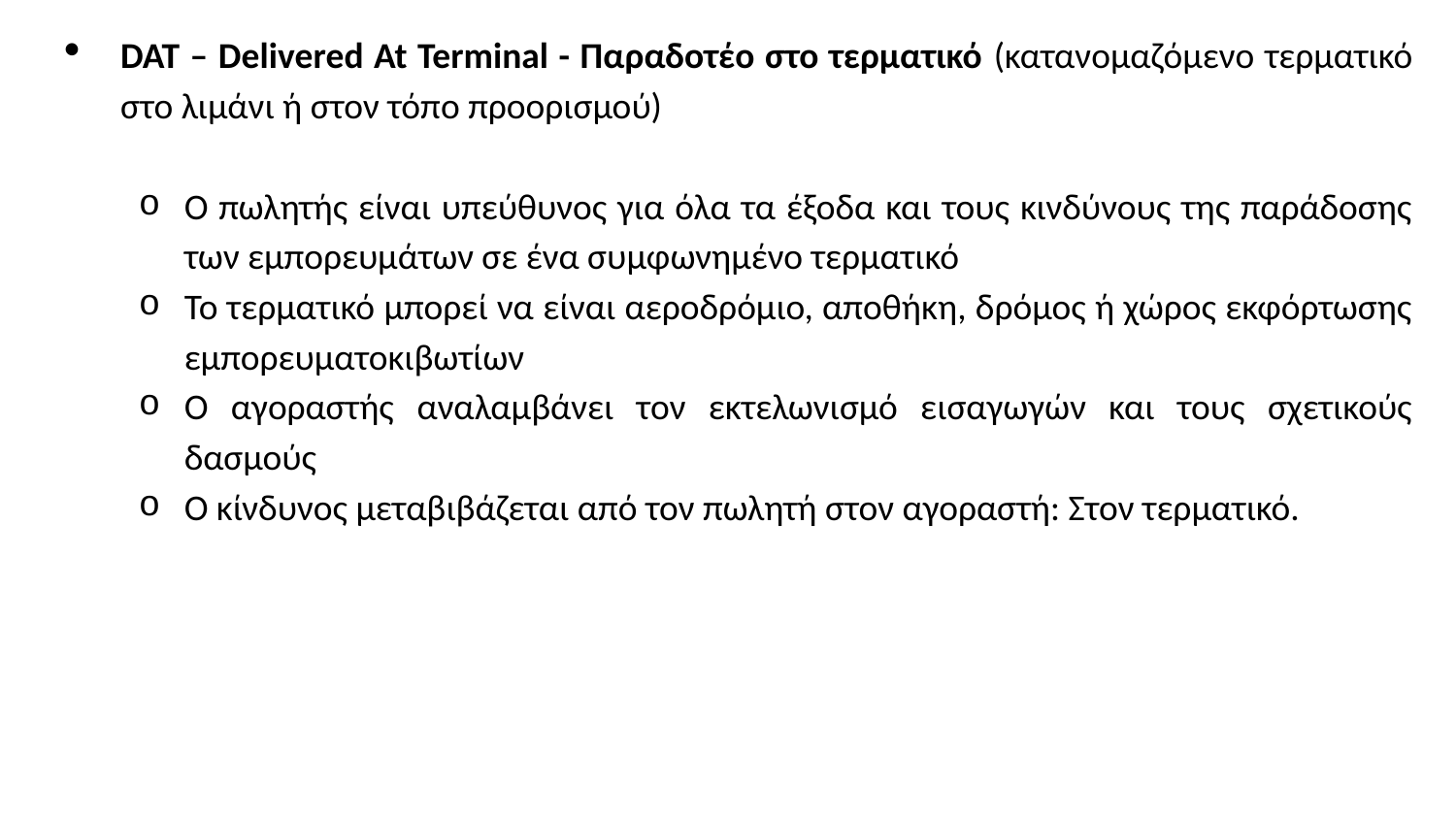

DAT – Delivered At Terminal - Παραδοτέο στο τερματικό (κατανομαζόμενο τερματικό στο λιμάνι ή στον τόπο προορισμού)

Ο πωλητής είναι υπεύθυνος για όλα τα έξοδα και τους κινδύνους της παράδοσης των εμπορευμάτων σε ένα συμφωνημένο τερματικό
Το τερματικό μπορεί να είναι αεροδρόμιο, αποθήκη, δρόμος ή χώρος εκφόρτωσης εμπορευματοκιβωτίων
Ο αγοραστής αναλαμβάνει τον εκτελωνισμό εισαγωγών και τους σχετικούς δασμούς
Ο κίνδυνος μεταβιβάζεται από τον πωλητή στον αγοραστή: Στον τερματικό.